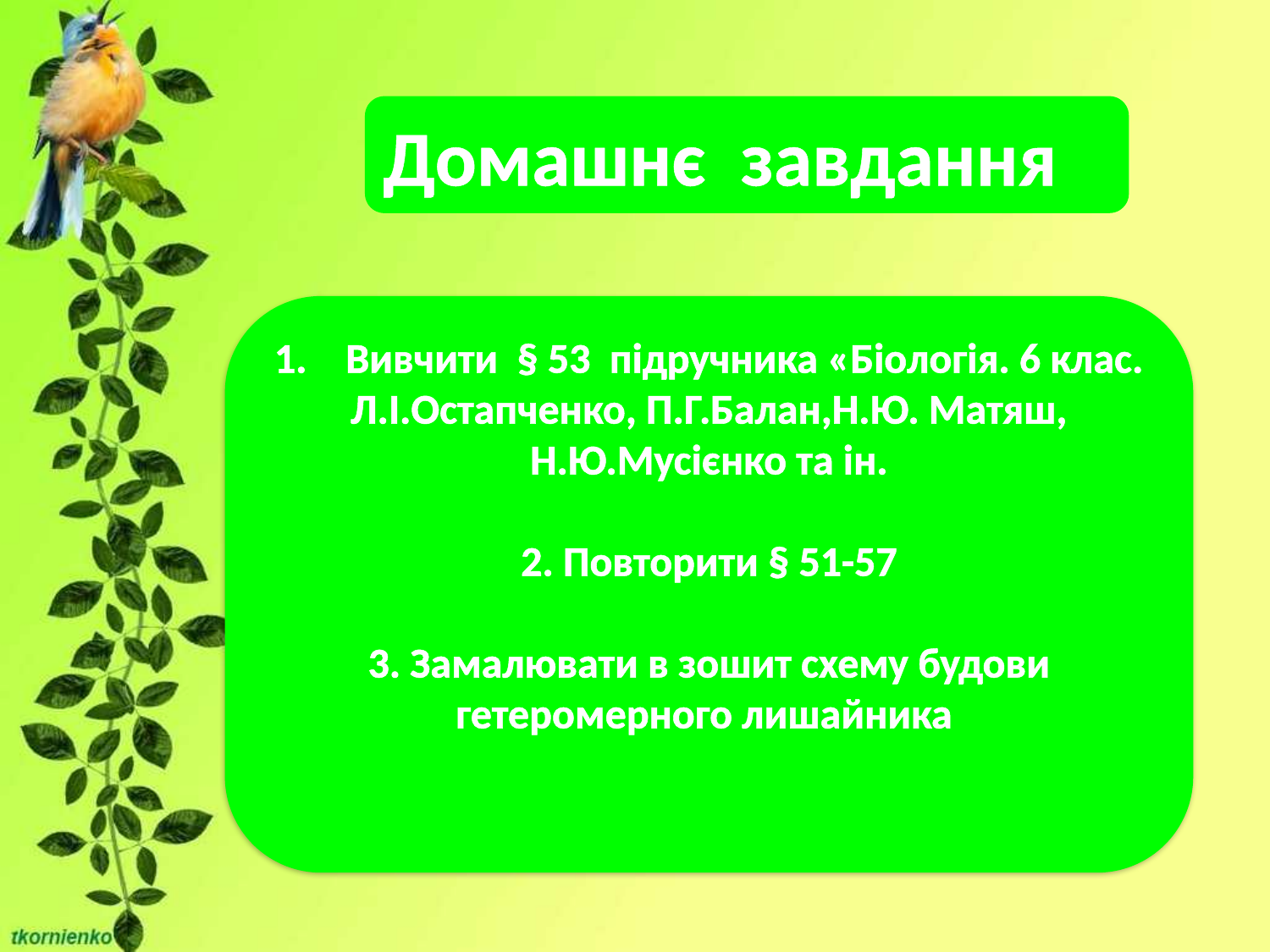

Домашнє  завдання
Вивчити  § 53  підручника «Біологія. 6 клас.
Л.І.Остапченко, П.Г.Балан,Н.Ю. Матяш, Н.Ю.Мусієнко та ін.

2. Повторити § 51-57

3. Замалювати в зошит схему будови гетеромерного лишайника